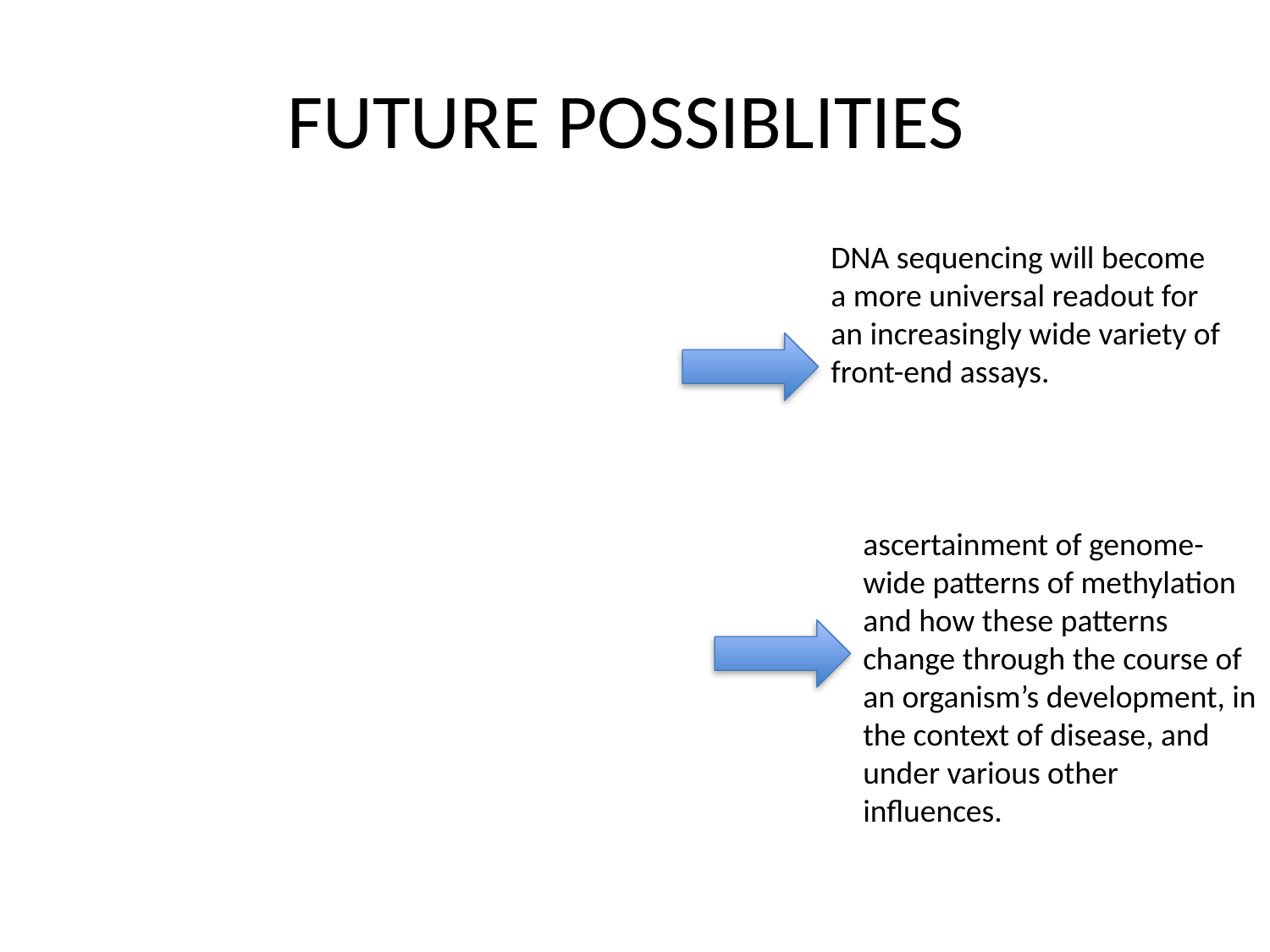

# FUTURE POSSIBLITIES

DNA sequencing will become a more universal readout for an increasingly wide variety of front-end assays.

ascertainment of genome-wide patterns of methylation and how these patterns change through the course of an organism’s development, in the context of disease, and under various other influences.